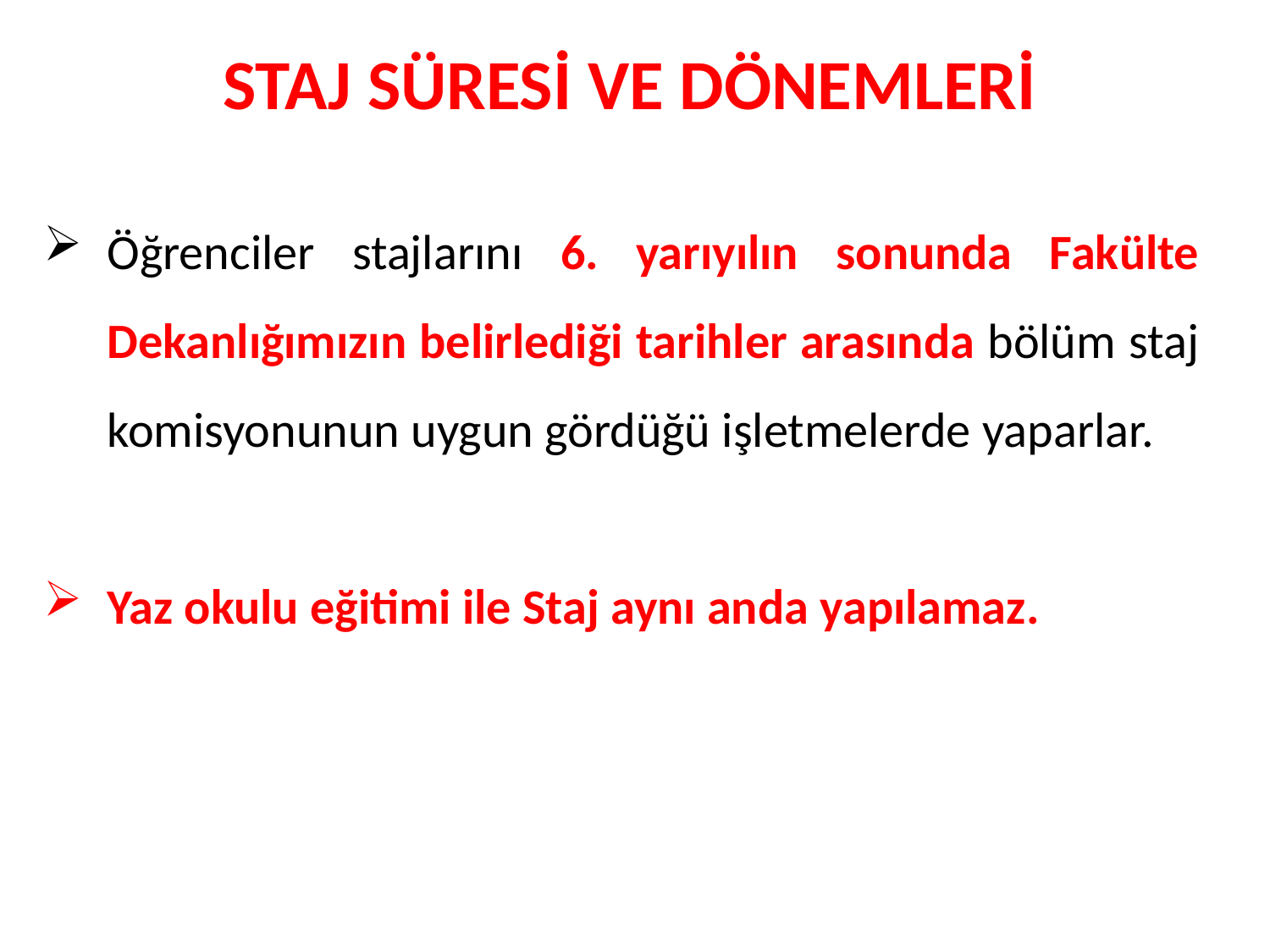

STAJ SÜRESİ VE DÖNEMLERİ
Öğrenciler stajlarını 6. yarıyılın sonunda Fakülte Dekanlığımızın belirlediği tarihler arasında bölüm staj komisyonunun uygun gördüğü işletmelerde yaparlar.

Yaz okulu eğitimi ile Staj aynı anda yapılamaz.